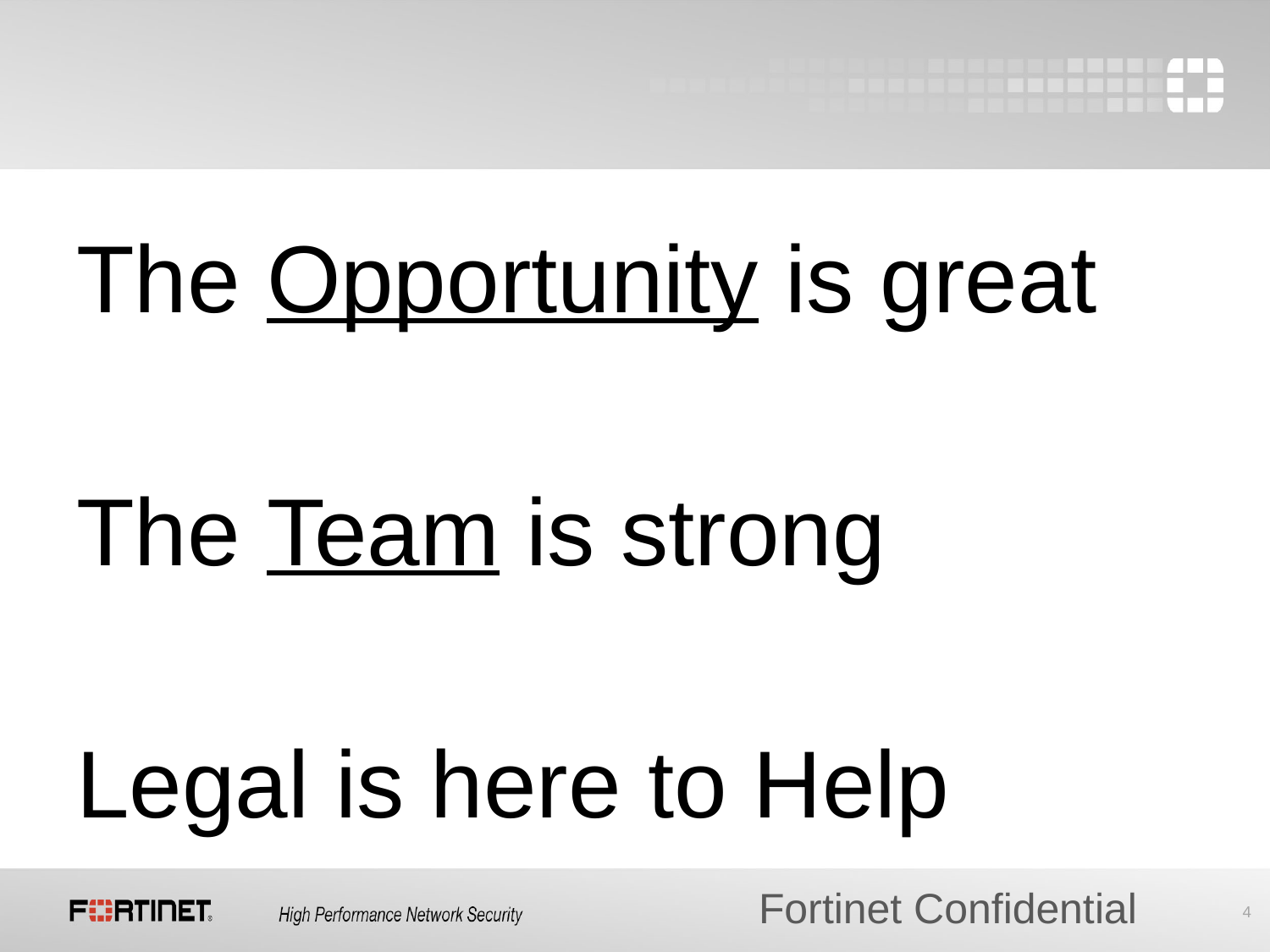

#

The Opportunity is great

The Team is strong

Legal is here to Help
Fortinet Confidential